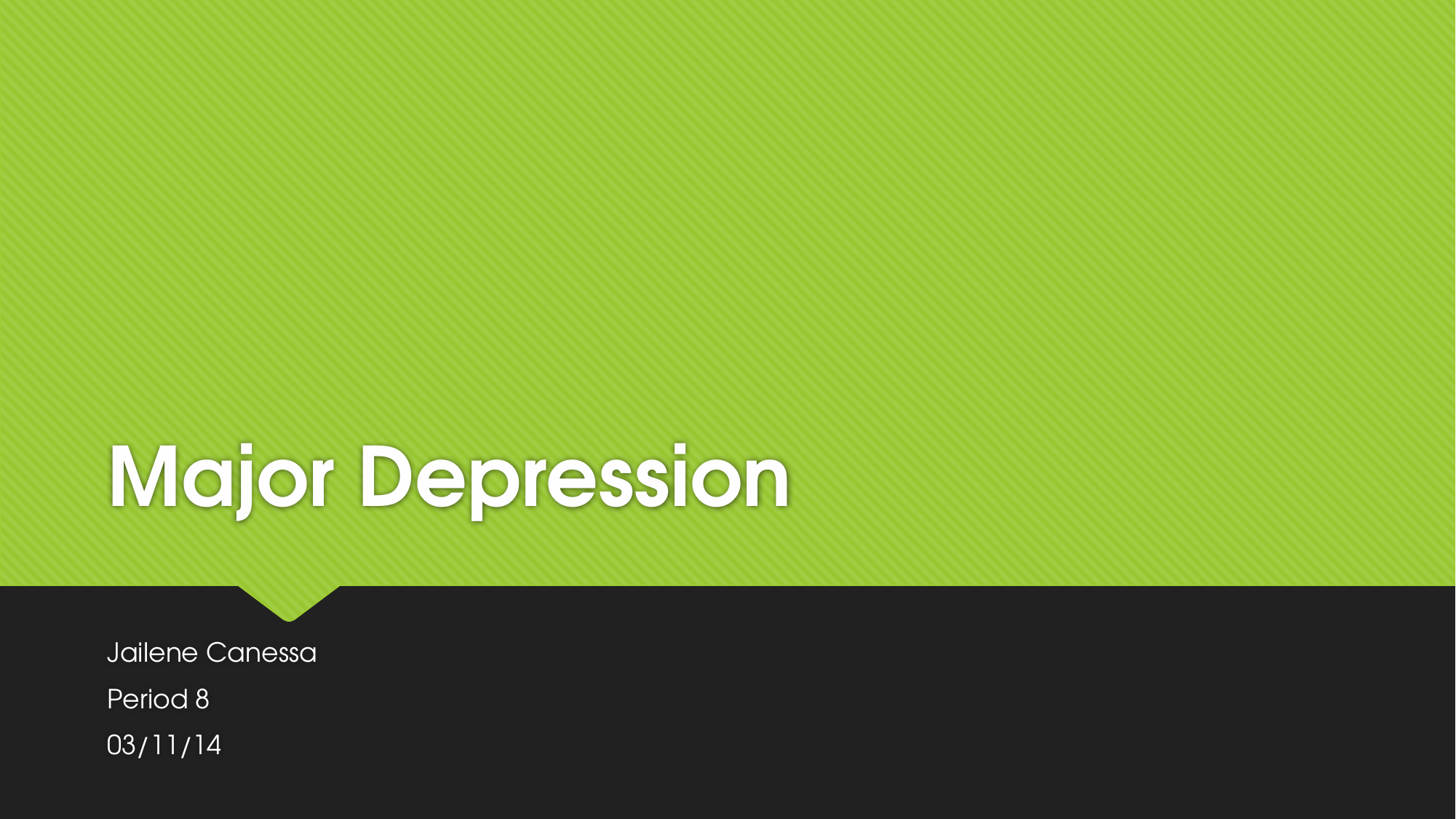

# Major Depression
Jailene Canessa
Period 8
03/11/14